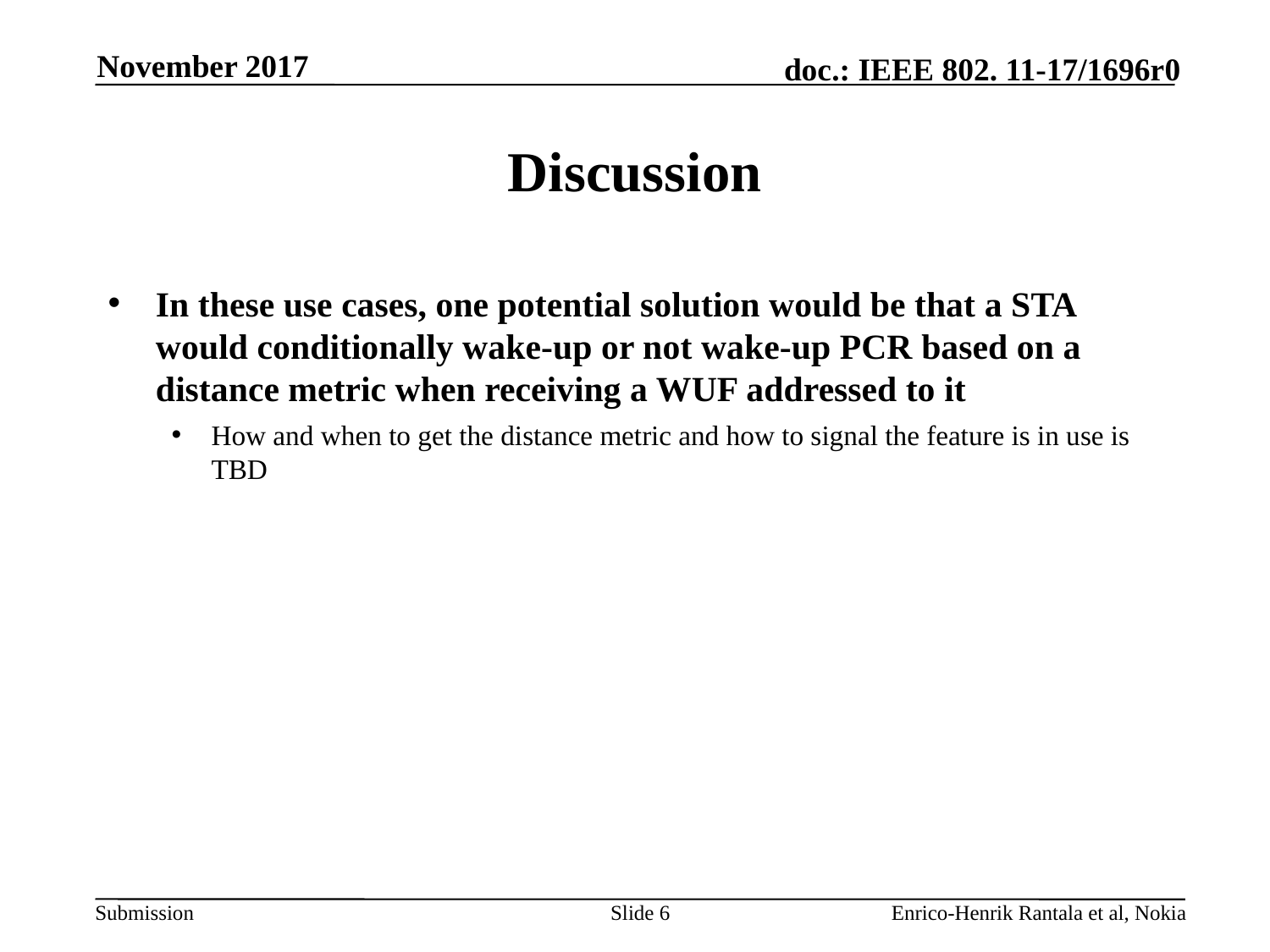

November 2017
# Discussion
In these use cases, one potential solution would be that a STA would conditionally wake-up or not wake-up PCR based on a distance metric when receiving a WUF addressed to it
How and when to get the distance metric and how to signal the feature is in use is TBD
Slide 6
Enrico-Henrik Rantala et al, Nokia